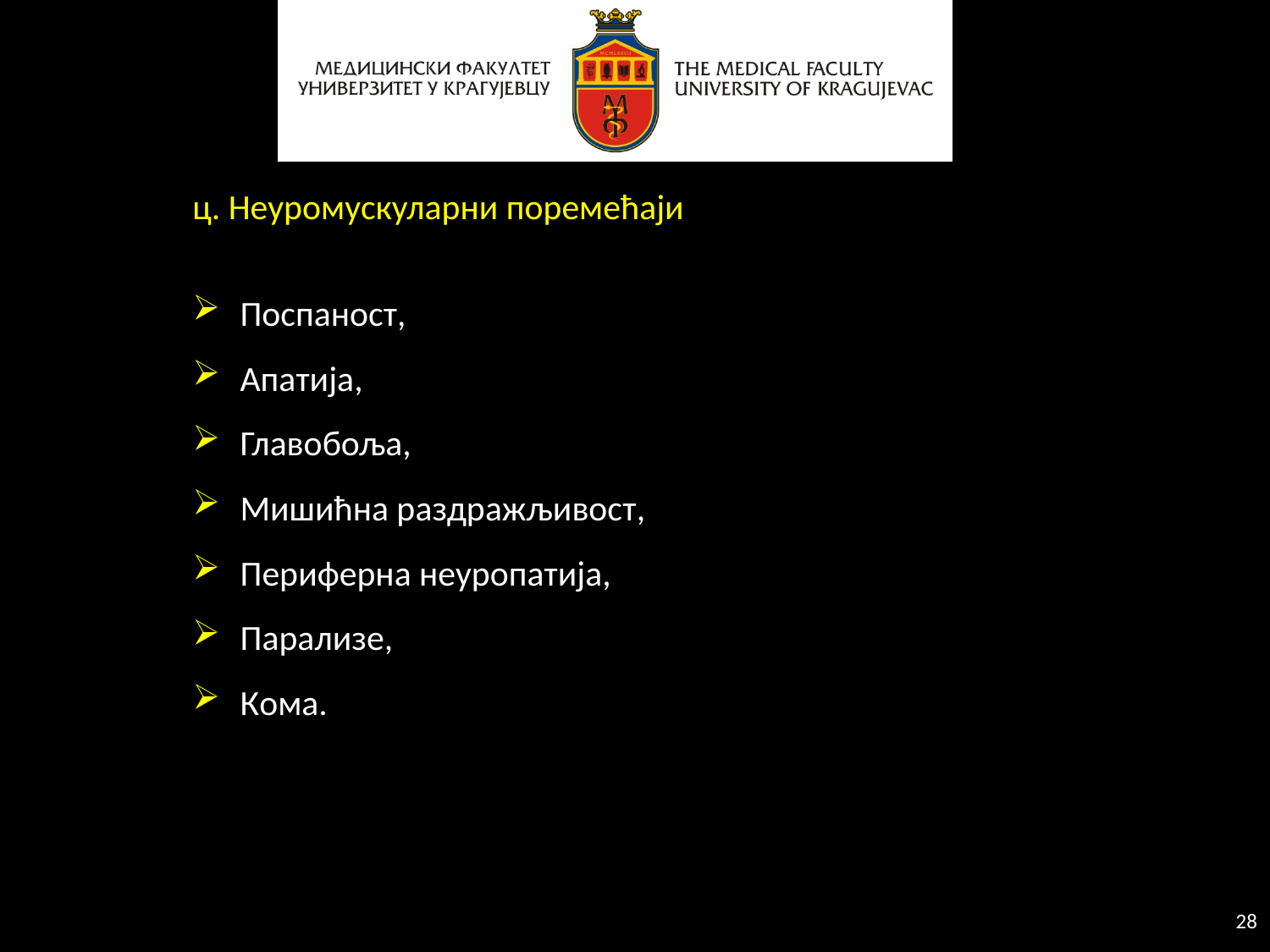

ц. Неуромускуларни поремећаји
Поспаност,
Апатија,
Главобоља,
Мишићна раздражљивост,
Периферна неуропатија,
Парализе,
Кома.
28